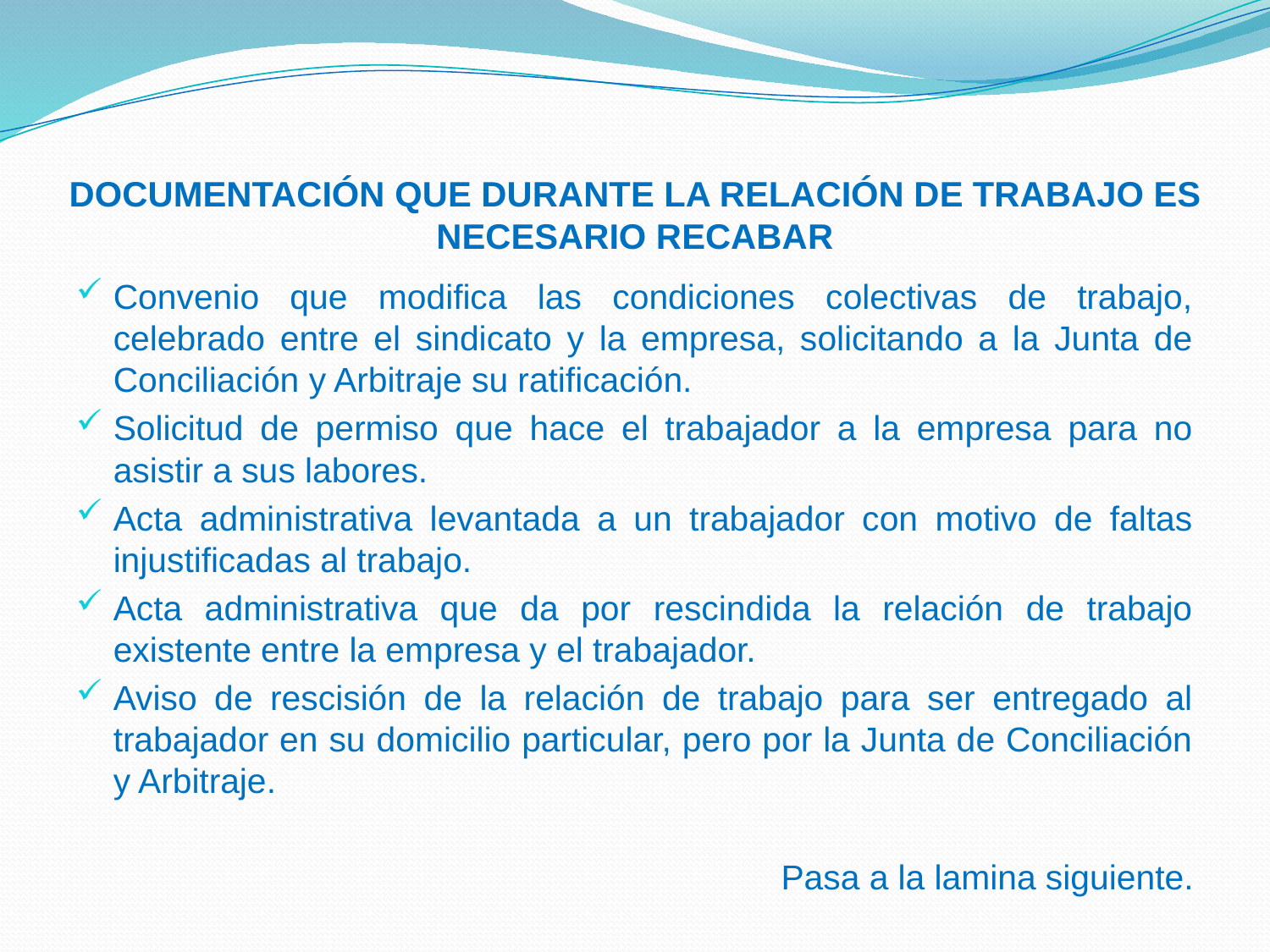

# DOCUMENTACIÓN QUE DURANTE LA RELACIÓN DE TRABAJO ES NECESARIO RECABAR
Convenio que modifica las condiciones colectivas de trabajo, celebrado entre el sindicato y la empresa, solicitando a la Junta de Conciliación y Arbitraje su ratificación.
Solicitud de permiso que hace el trabajador a la empresa para no asistir a sus labores.
Acta administrativa levantada a un trabajador con motivo de faltas injustificadas al trabajo.
Acta administrativa que da por rescindida la relación de trabajo existente entre la empresa y el trabajador.
Aviso de rescisión de la relación de trabajo para ser entregado al trabajador en su domicilio particular, pero por la Junta de Conciliación y Arbitraje.

Pasa a la lamina siguiente.